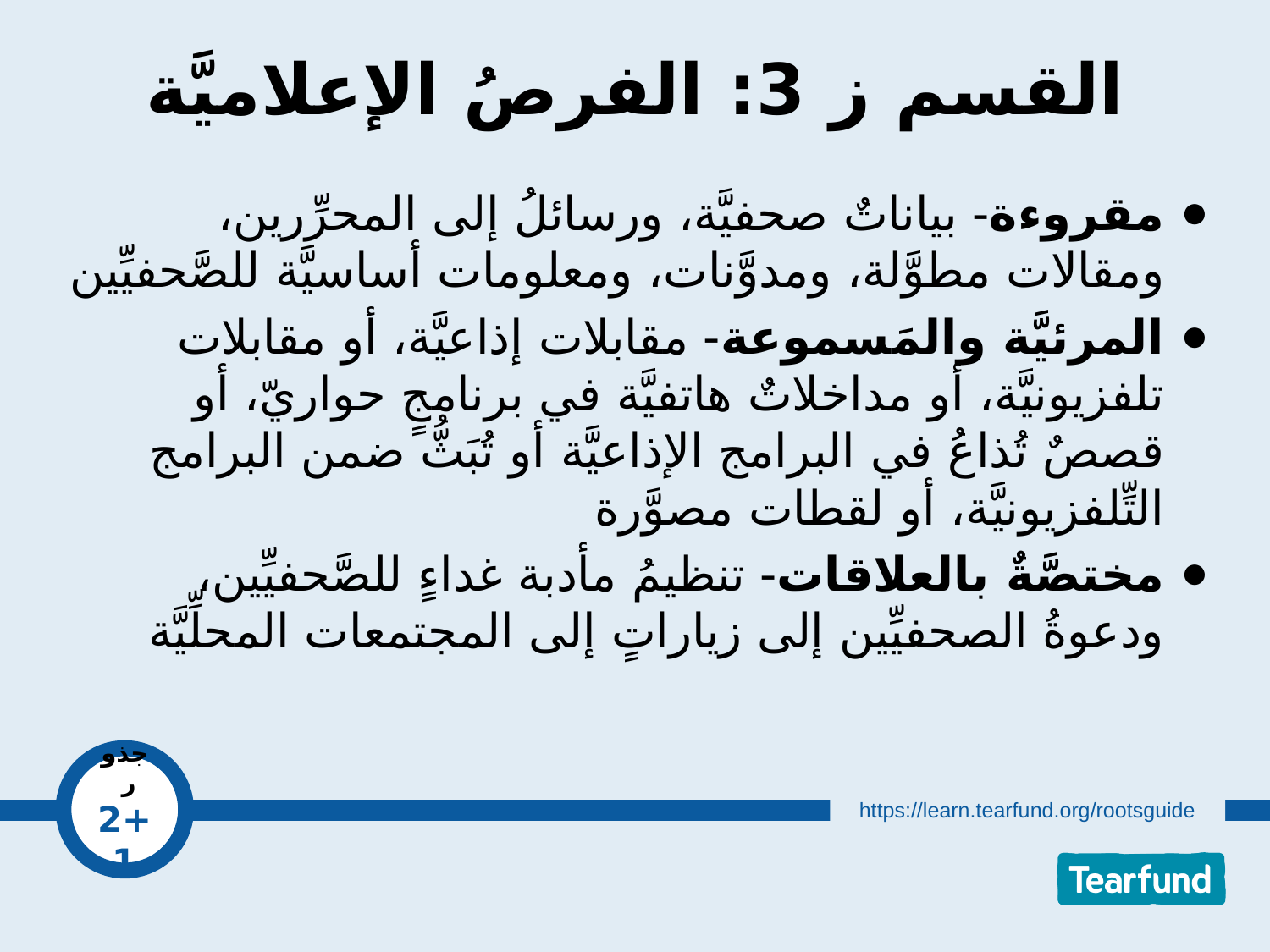

# القسم ز 3: الفرصُ الإعلاميَّة
مقروءة- بياناتٌ صحفيَّة، ورسائلُ إلى المحرِّرين، ومقالات مطوَّلة، ومدوَّنات، ومعلومات أساسيَّة للصَّحفيِّين
المرئيَّة والمَسموعة- مقابلات إذاعيَّة، أو مقابلات تلفزيونيَّة، أو مداخلاتٌ هاتفيَّة في برنامجٍ حواريّ، أو قصصٌ تُذاعُ في البرامج الإذاعيَّة أو تُبَثُّ ضمن البرامج التِّلفزيونيَّة، أو لقطات مصوَّرة
مختصَّةٌ بالعلاقات- تنظيمُ مأدبة غداءٍ للصَّحفيِّين، ودعوةُ الصحفيِّين إلى زياراتٍ إلى المجتمعات المحلِّيَّة